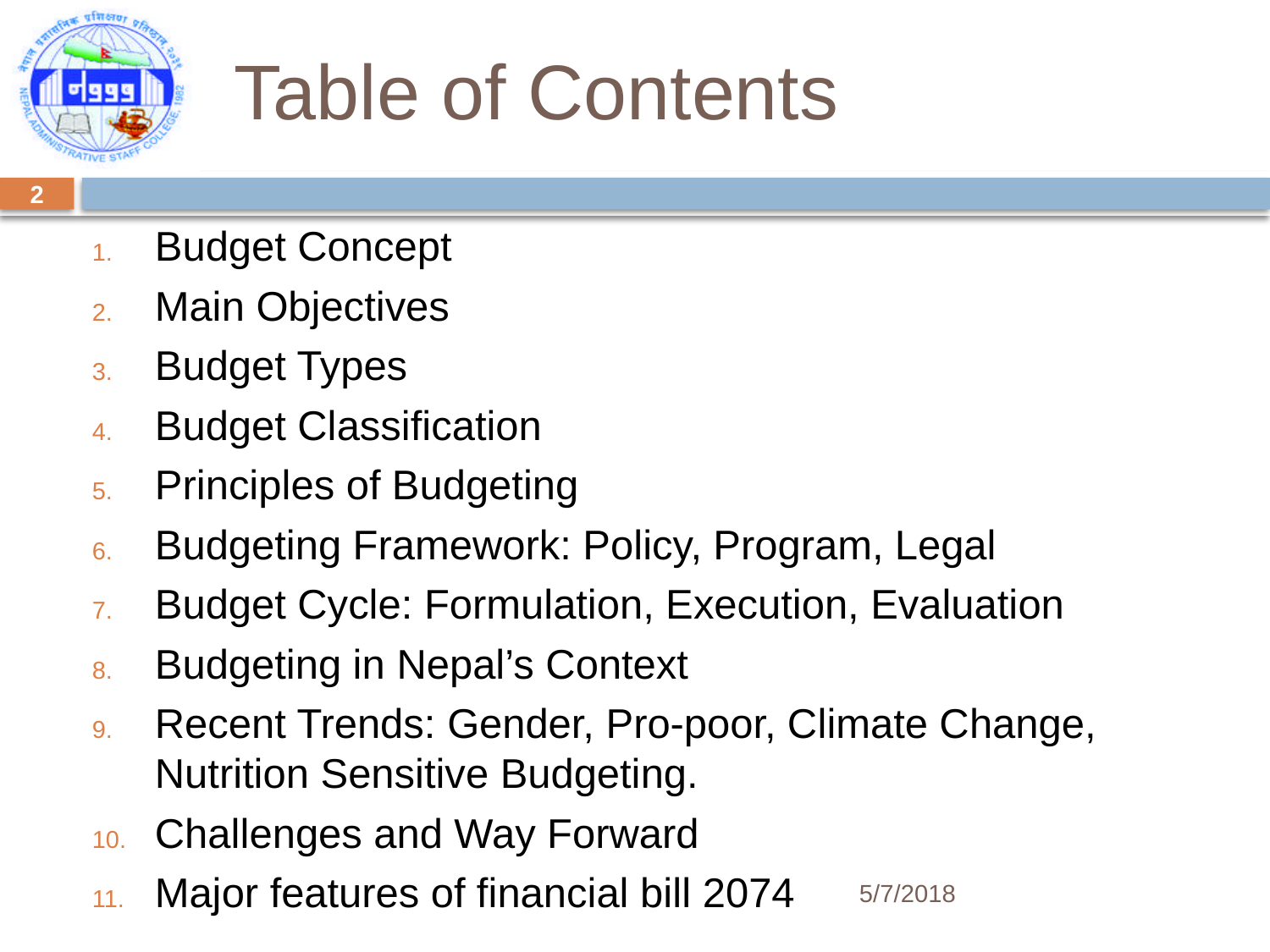

# Table of Contents
2
Budget Concept
Main Objectives
Budget Types
Budget Classification
Principles of Budgeting
Budgeting Framework: Policy, Program, Legal
Budget Cycle: Formulation, Execution, Evaluation
Budgeting in Nepal’s Context
Recent Trends: Gender, Pro-poor, Climate Change, Nutrition Sensitive Budgeting.
Challenges and Way Forward
Major features of financial bill 2074
5/7/2018